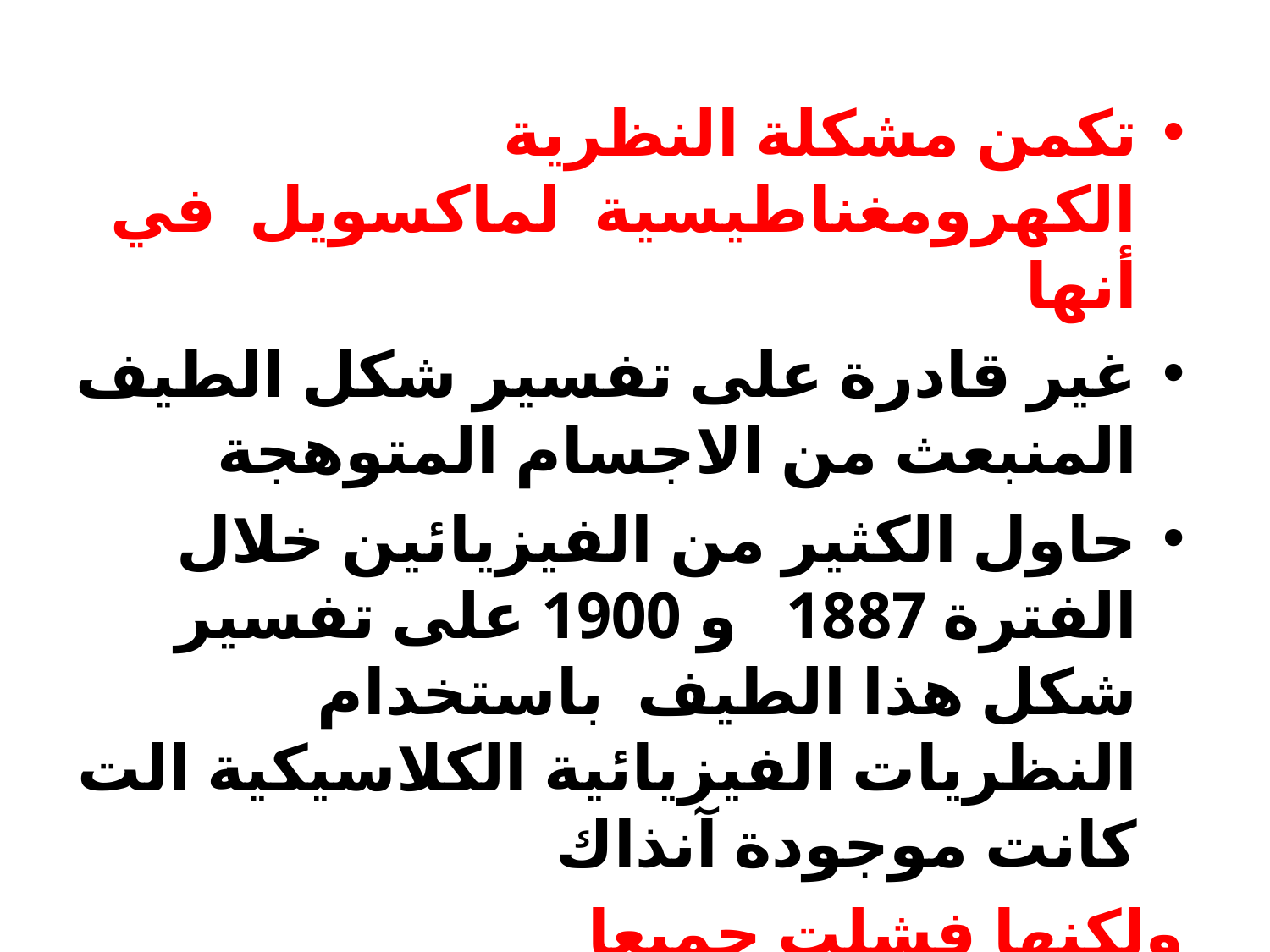

تكمن مشكلة النظرية الكهرومغناطيسية  لماكسويل  في أنها
غير قادرة على تفسير شكل الطيف المنبعث من الاجسام المتوهجة
حاول الكثير من الفيزيائين خلال الفترة 1887   و 1900 على تفسير شكل هذا الطيف  باستخدام  النظريات الفيزيائية الكلاسيكية الت كانت موجودة آنذاك
ولكنها فشلت جميعا